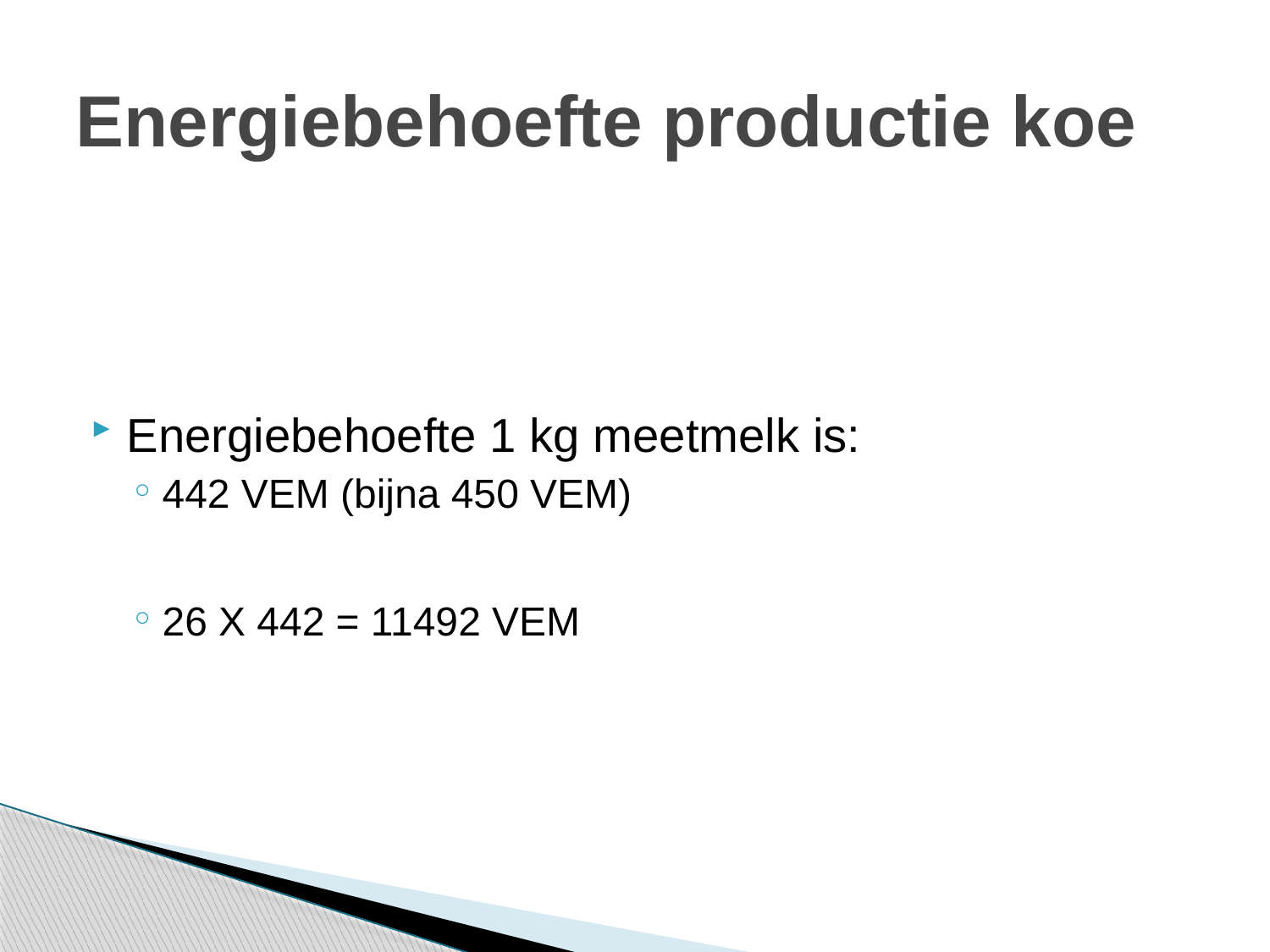

# Energiebehoefte productie koe

Energiebehoefte 1 kg meetmelk is:
442 VEM (bijna 450 VEM)

26 X 442 = 11492 VEM